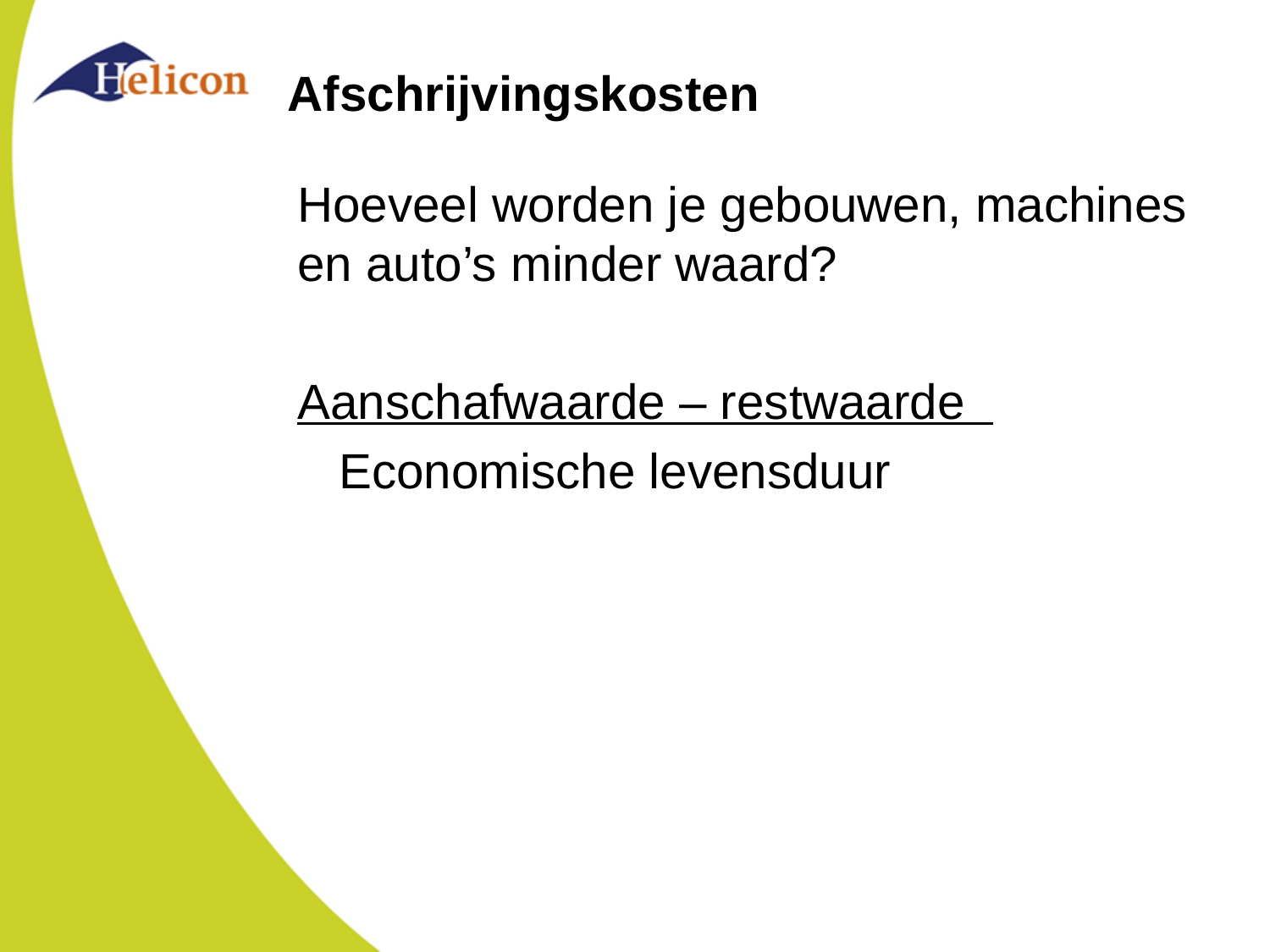

# Afschrijvingskosten
Hoeveel worden je gebouwen, machines en auto’s minder waard?

Aanschafwaarde – restwaarde
   Economische levensduur